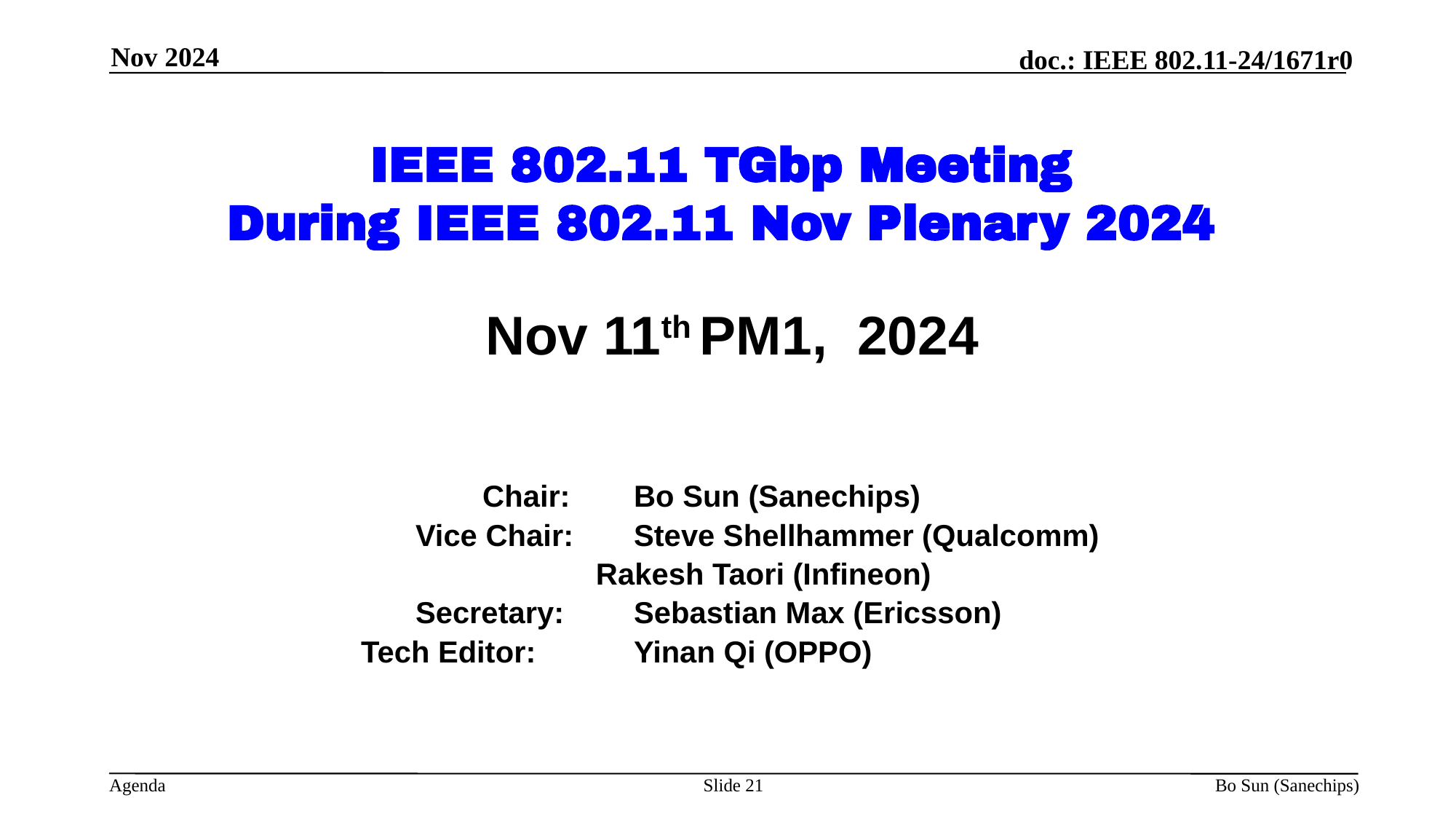

Nov 2024
IEEE 802.11 TGbp Meeting
During IEEE 802.11 Nov Plenary 2024

Nov 11th PM1,  2024

		   	        Chair:	Bo Sun (Sanechips)
			Vice Chair:	Steve Shellhammer (Qualcomm)
  Rakesh Taori (Infineon)
	    		Secretary: 	Sebastian Max (Ericsson)
Tech Editor:	Yinan Qi (OPPO)
Slide 21
Bo Sun (Sanechips)